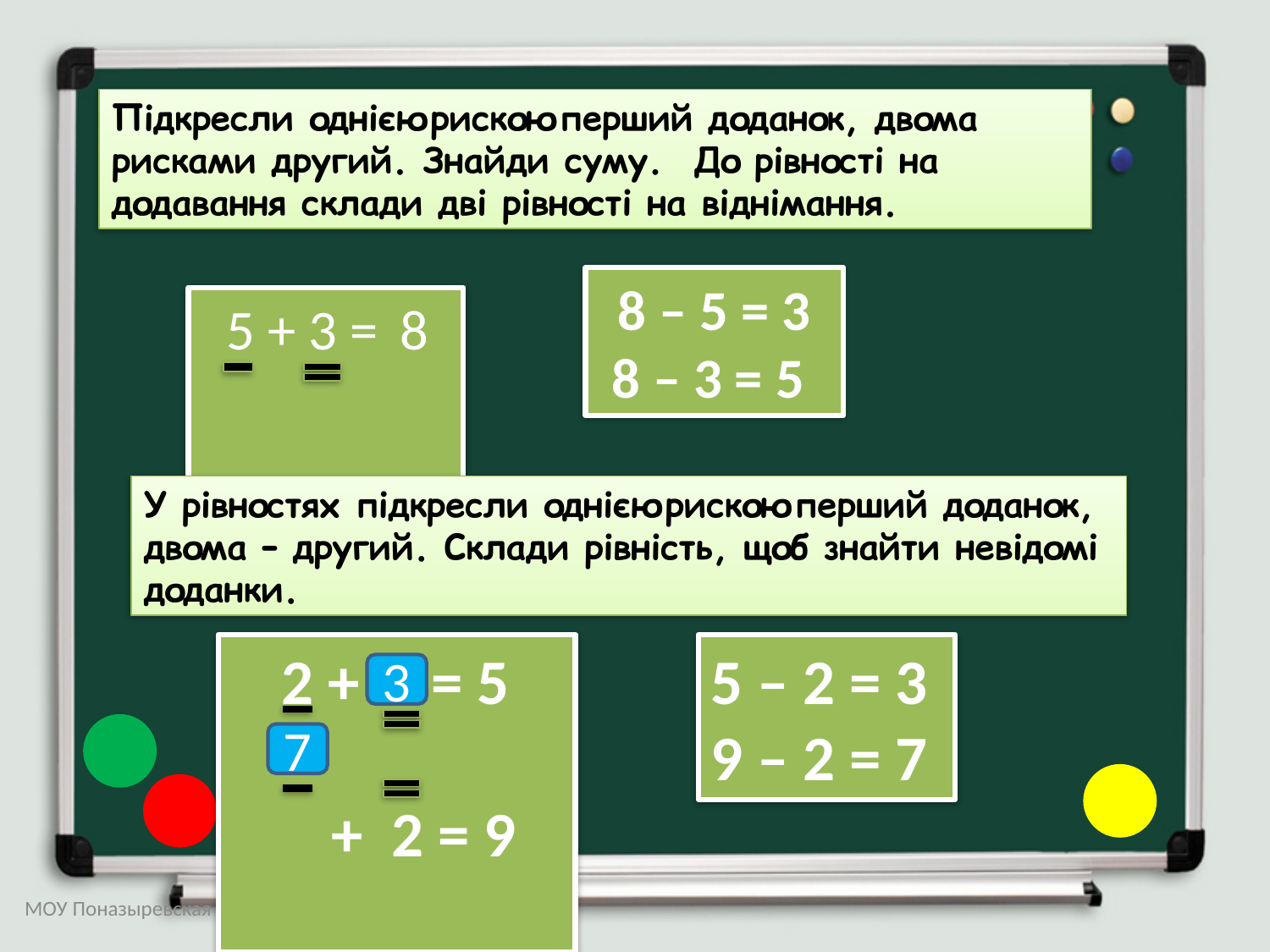

Підкресли однією рискою перший доданок, двома рисками другий. Знайди суму.  До рівності на додавання склади дві рівності на віднімання.
8 – 5 = 3
8 – 3 = 5
  5 + 3 =

8

У рівностях підкресли однією рискою перший доданок,
двома – другий. Склади рівність, щоб знайти невідомі
доданки.
    2 +     = 5
       +  2 = 9
5 – 2 = 3
9 – 2 = 7
3

7

МОУ Поназыревская СОШ, Орлова Н.В.